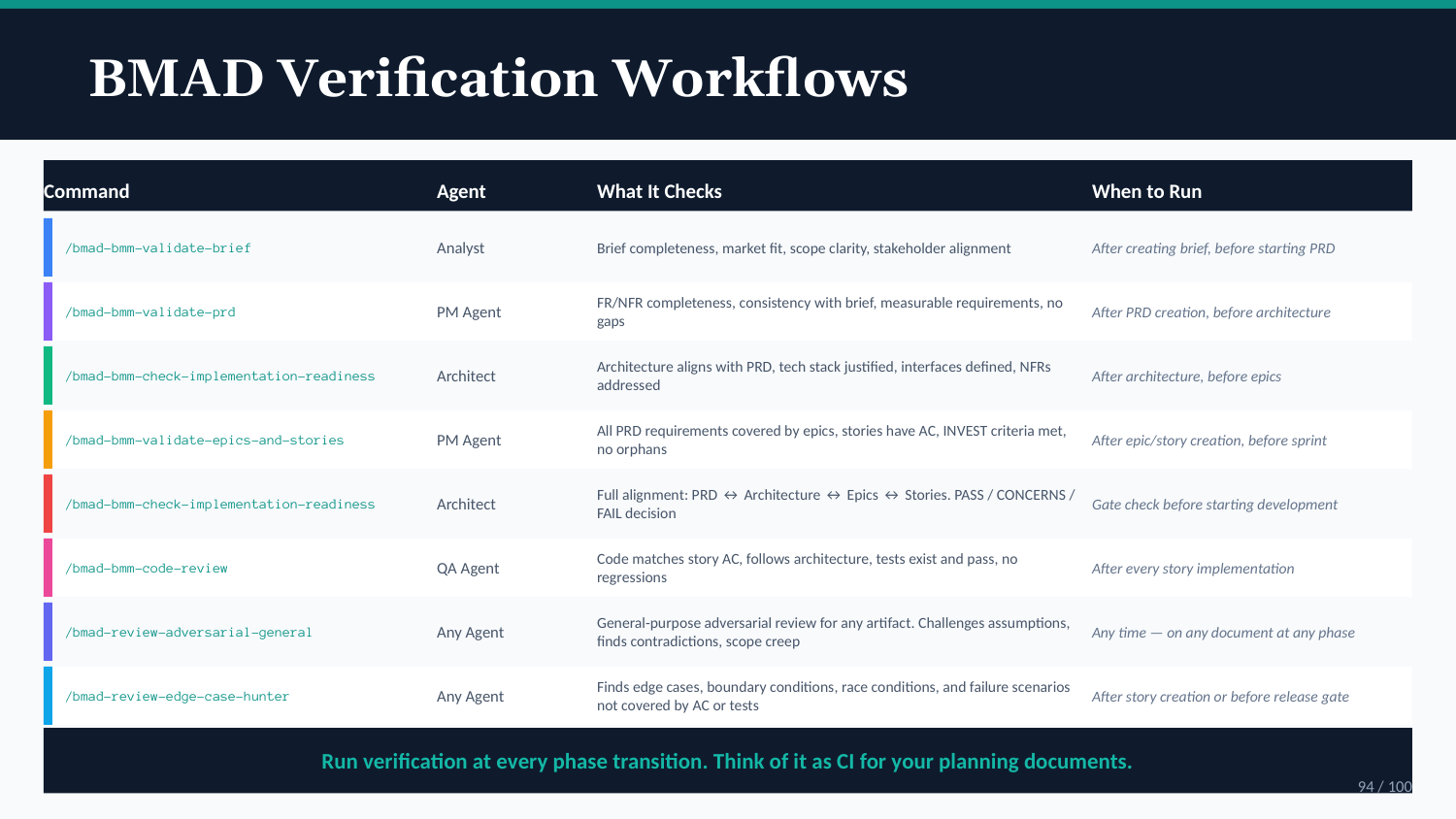

BMAD Verification Workflows

Command
Agent
What It Checks
When to Run

/bmad-bmm-validate-brief
Analyst
Brief completeness, market fit, scope clarity, stakeholder alignment
After creating brief, before starting PRD

/bmad-bmm-validate-prd
PM Agent
FR/NFR completeness, consistency with brief, measurable requirements, no gaps
After PRD creation, before architecture

/bmad-bmm-check-implementation-readiness
Architect
Architecture aligns with PRD, tech stack justified, interfaces defined, NFRs addressed
After architecture, before epics

/bmad-bmm-validate-epics-and-stories
PM Agent
All PRD requirements covered by epics, stories have AC, INVEST criteria met, no orphans
After epic/story creation, before sprint

/bmad-bmm-check-implementation-readiness
Architect
Full alignment: PRD ↔ Architecture ↔ Epics ↔ Stories. PASS / CONCERNS / FAIL decision
Gate check before starting development

/bmad-bmm-code-review
QA Agent
Code matches story AC, follows architecture, tests exist and pass, no regressions
After every story implementation

/bmad-review-adversarial-general
Any Agent
General-purpose adversarial review for any artifact. Challenges assumptions, finds contradictions, scope creep
Any time — on any document at any phase

/bmad-review-edge-case-hunter
Any Agent
Finds edge cases, boundary conditions, race conditions, and failure scenarios not covered by AC or tests
After story creation or before release gate

Run verification at every phase transition. Think of it as CI for your planning documents.
94 / 100